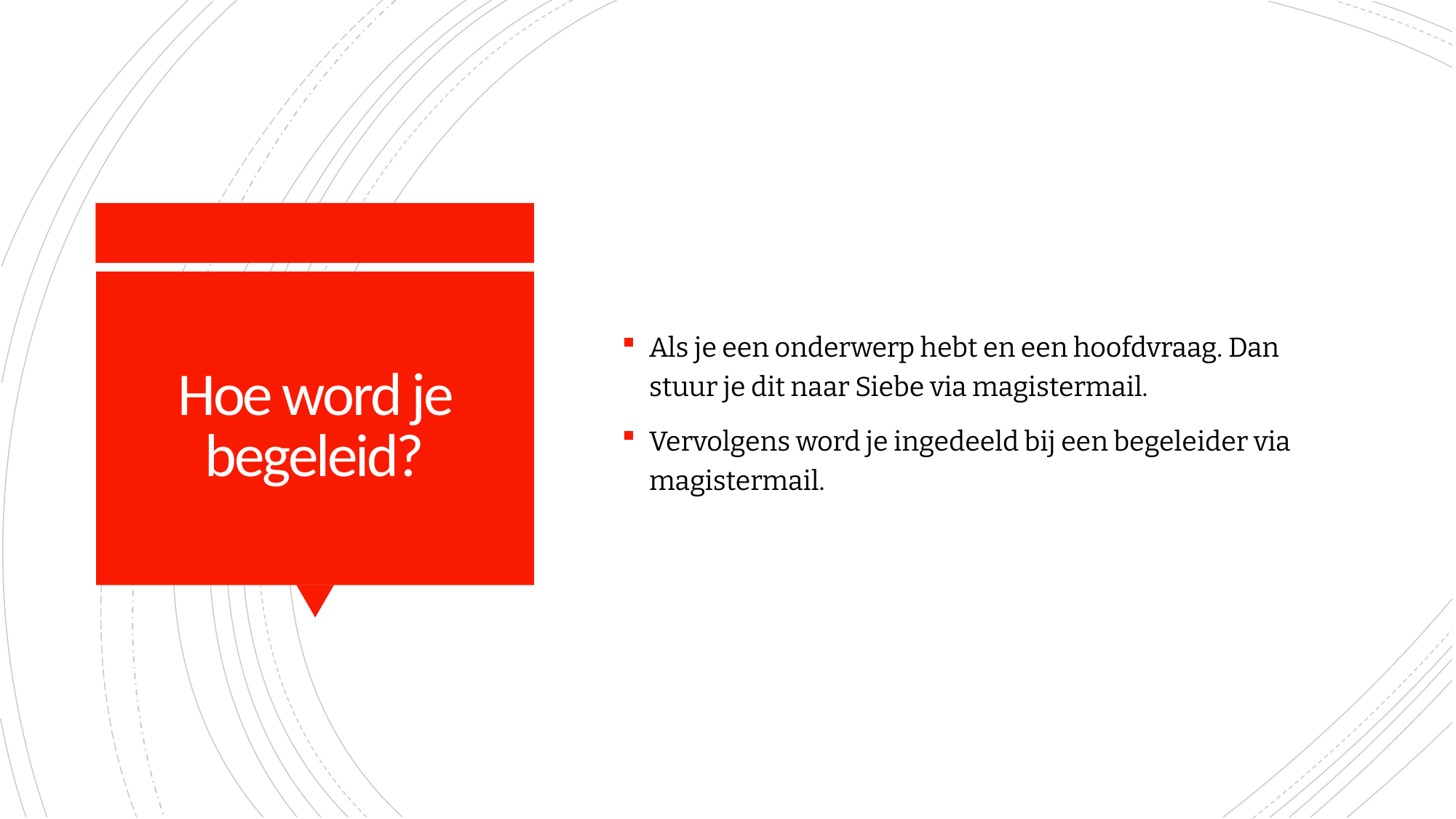

Als je een onderwerp hebt en een hoofdvraag. Dan stuur je dit naar Siebe via magistermail.
Vervolgens word je ingedeeld bij een begeleider via magistermail.
# Hoe word je begeleid?